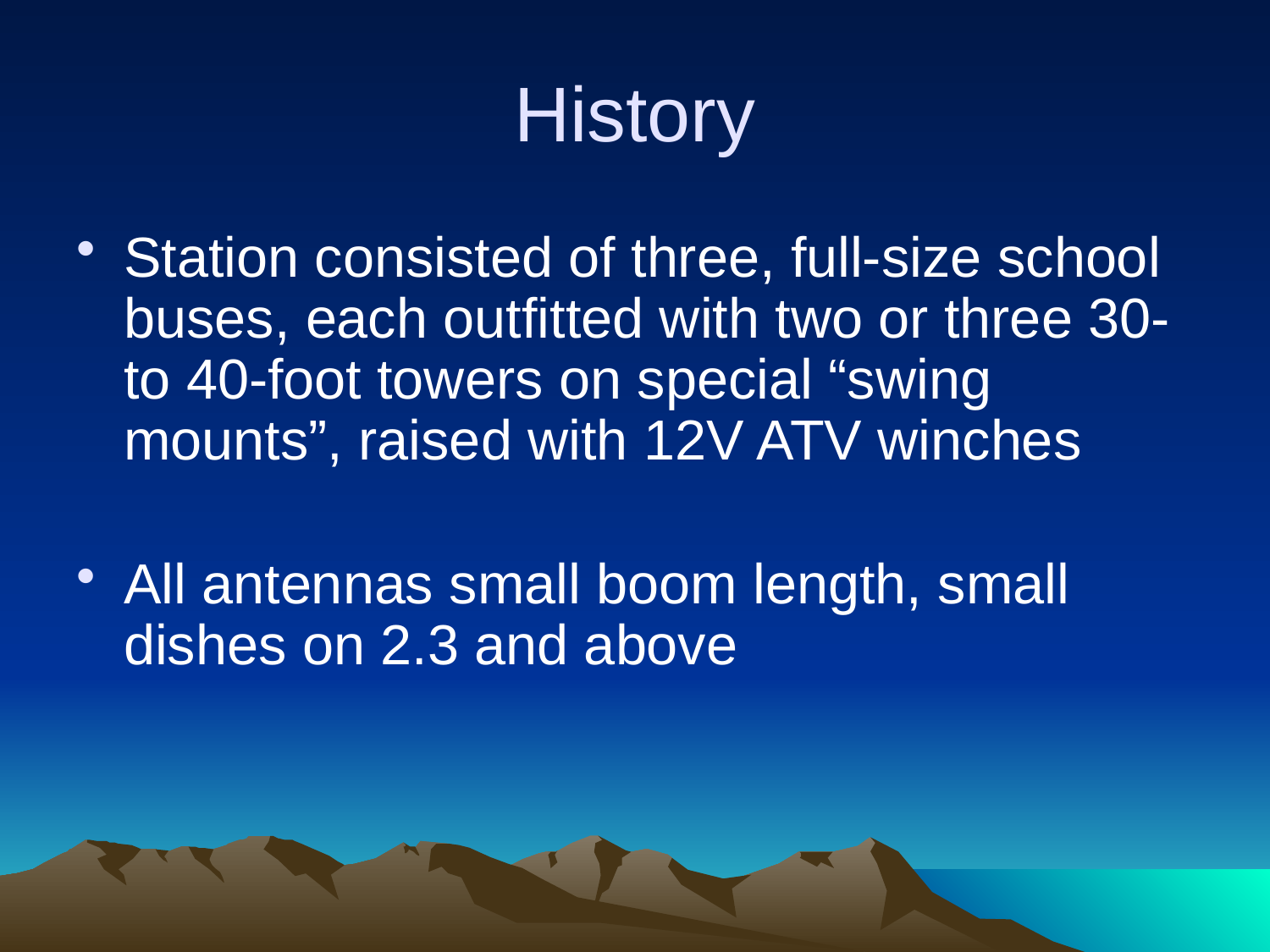

# History
Station consisted of three, full-size school buses, each outfitted with two or three 30- to 40-foot towers on special “swing mounts”, raised with 12V ATV winches

All antennas small boom length, small dishes on 2.3 and above